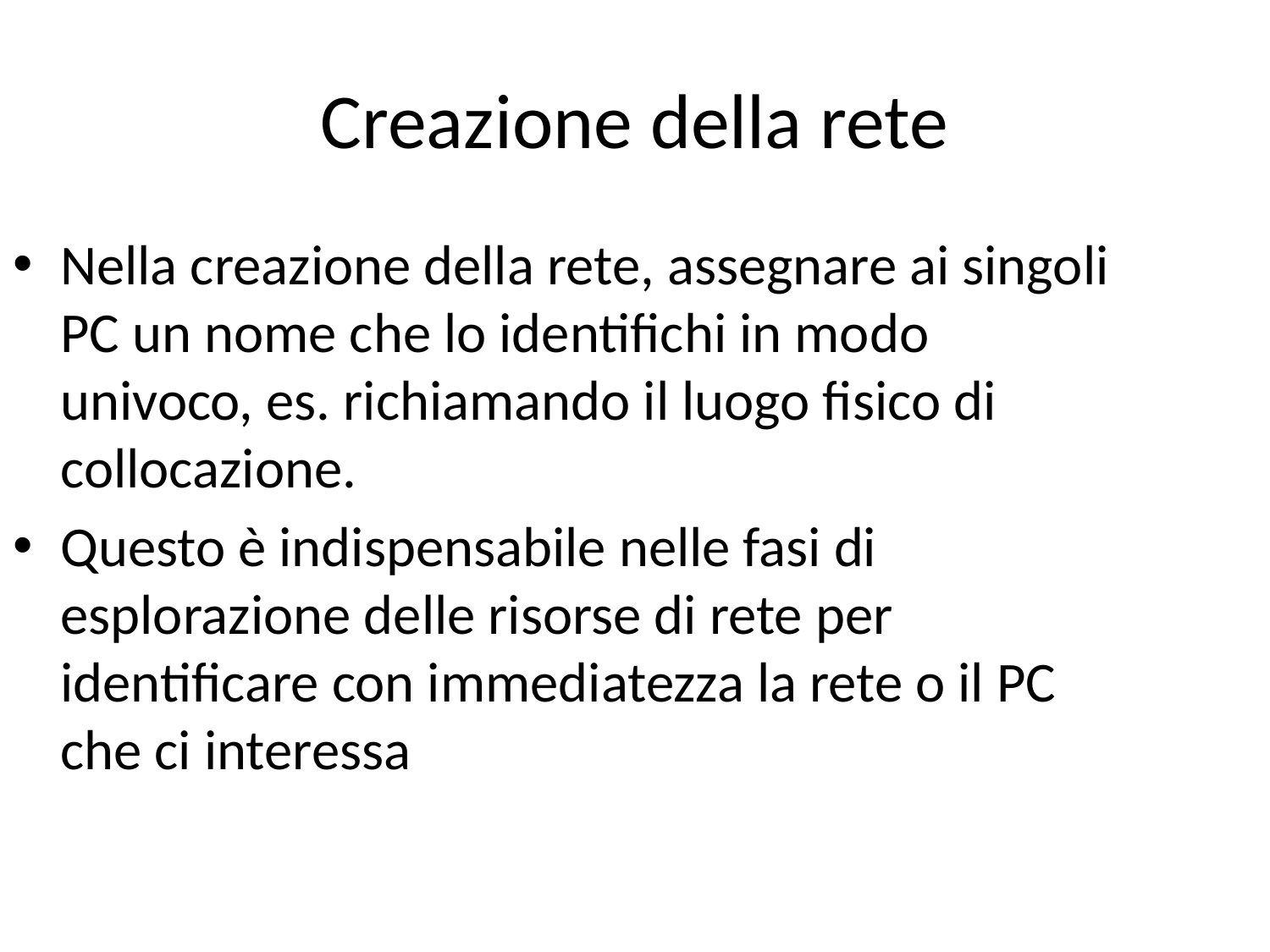

# Creazione della rete
Nella creazione della rete, assegnare ai singoli PC un nome che lo identifichi in modo univoco, es. richiamando il luogo fisico di collocazione.
Questo è indispensabile nelle fasi di esplorazione delle risorse di rete per identificare con immediatezza la rete o il PC che ci interessa